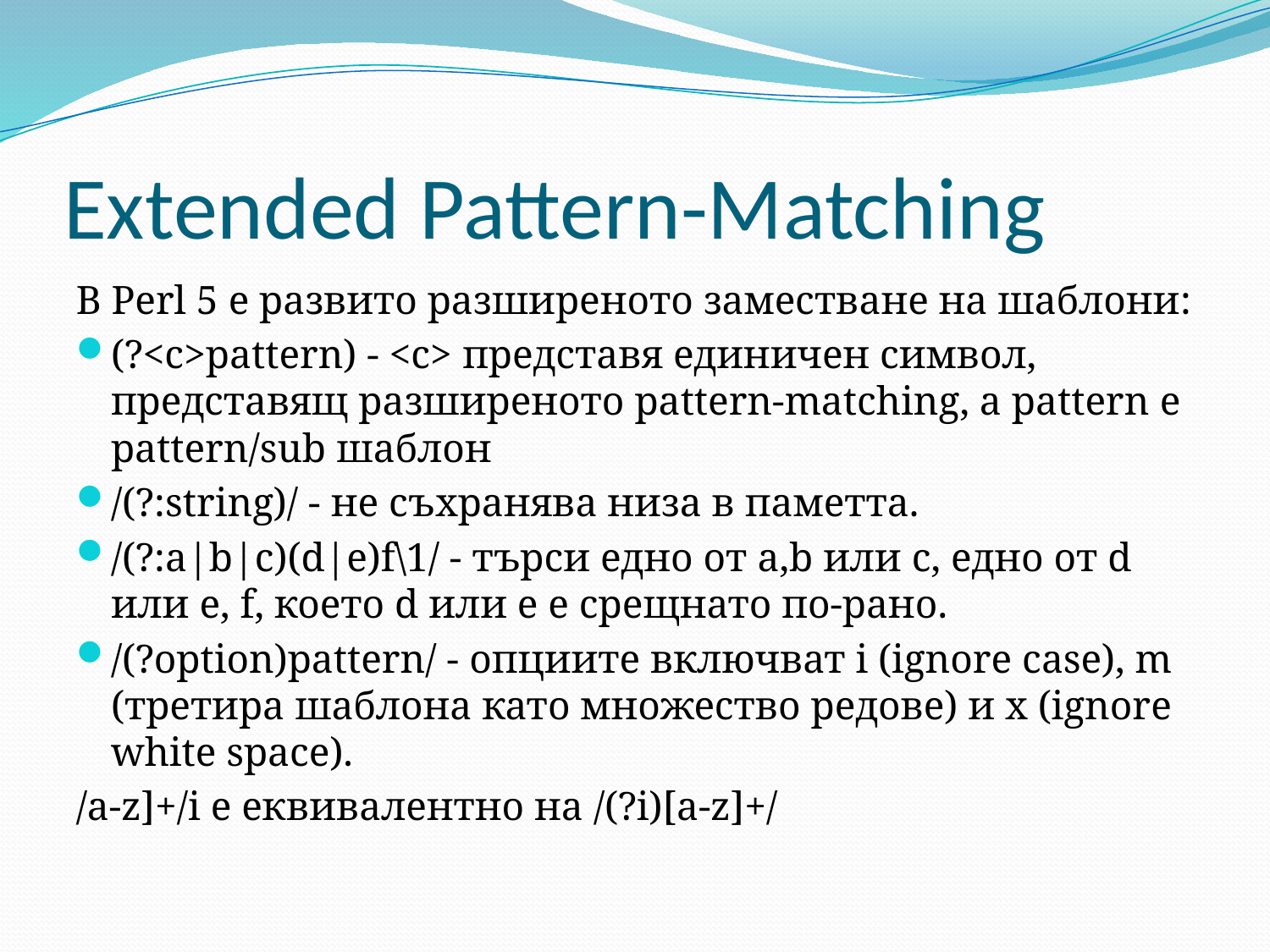

# Extended Pattern-Matching
В Perl 5 е развито разширеното заместване на шаблони:
(?<c>pattern) - <c> представя единичен символ, представящ разширеното pattern-matching, а pattern е pattern/sub шаблон
/(?:string)/ - не съхранява низа в паметта.
/(?:a|b|c)(d|e)f\1/ - търси едно от a,b или c, едно от d или e, f, което d или e е срещнато по-рано.
/(?option)pattern/ - опциите включват i (ignore case), m (третира шаблона като множество редове) и x (ignore white space).
/a-z]+/i е еквивалентно на /(?i)[a-z]+/